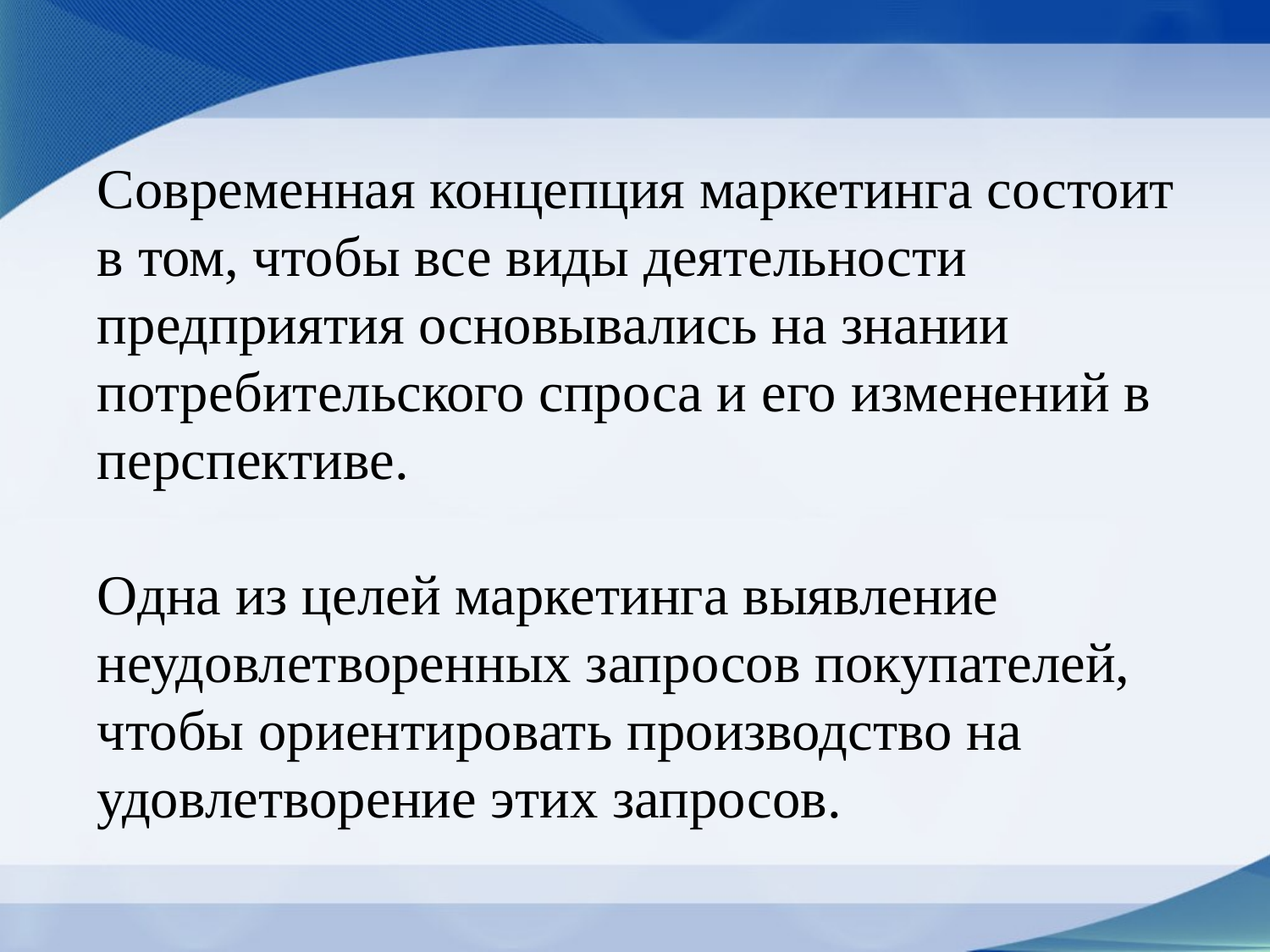

Современная концепция маркетинга состоит в том, чтобы все виды деятельности предприятия основывались на знании потребительского спроса и его изменений в перспективе.
Одна из целей маркетинга выявление неудовлетворенных запросов покупателей, чтобы ориентировать производство на удовлетворение этих запросов.